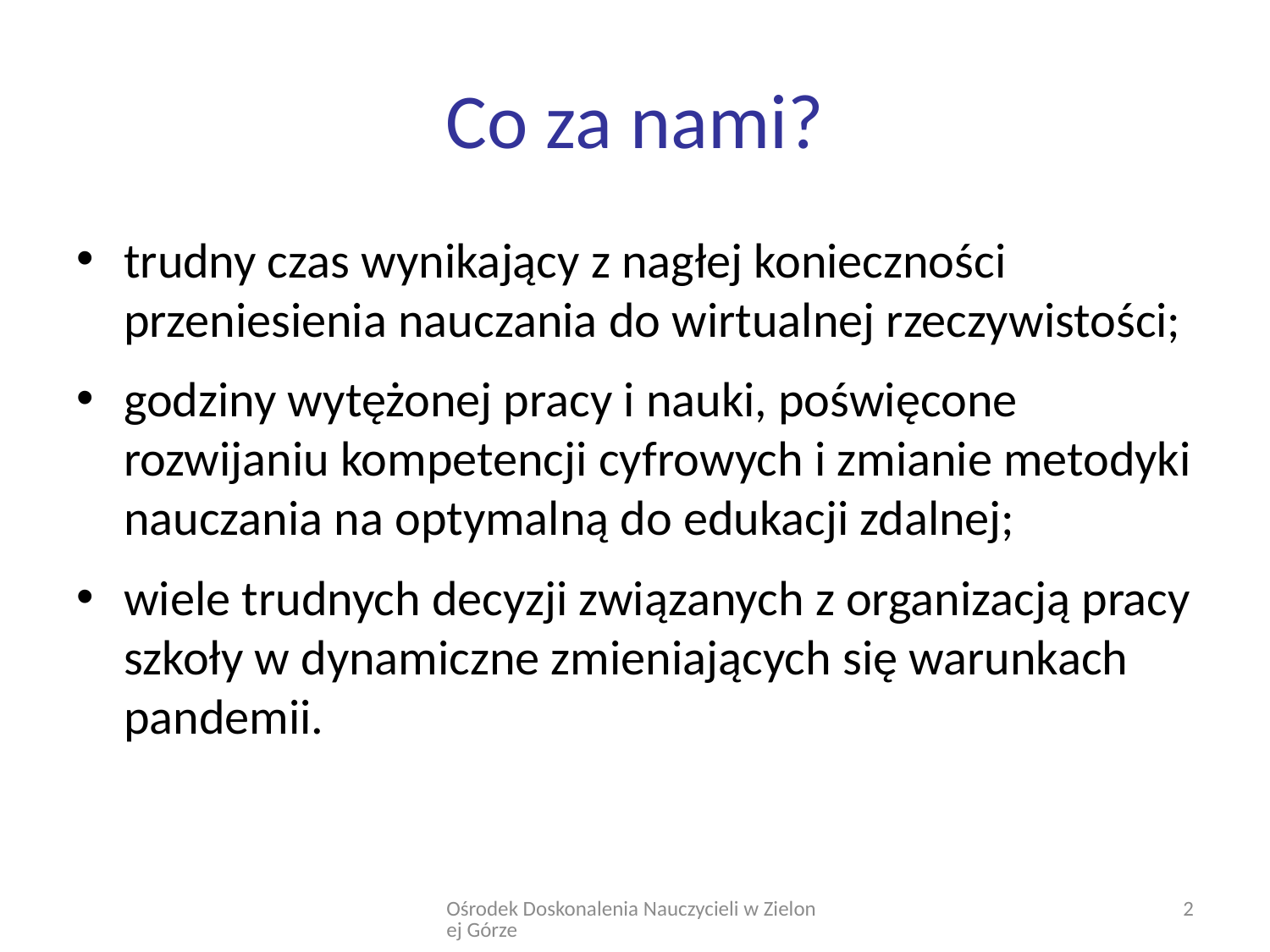

# Co za nami?
trudny czas wynikający z nagłej konieczności przeniesienia nauczania do wirtualnej rzeczywistości;
godziny wytężonej pracy i nauki, poświęcone rozwijaniu kompetencji cyfrowych i zmianie metodyki nauczania na optymalną do edukacji zdalnej;
wiele trudnych decyzji związanych z organizacją pracy szkoły w dynamiczne zmieniających się warunkach pandemii.
Ośrodek Doskonalenia Nauczycieli w Zielonej Górze
2